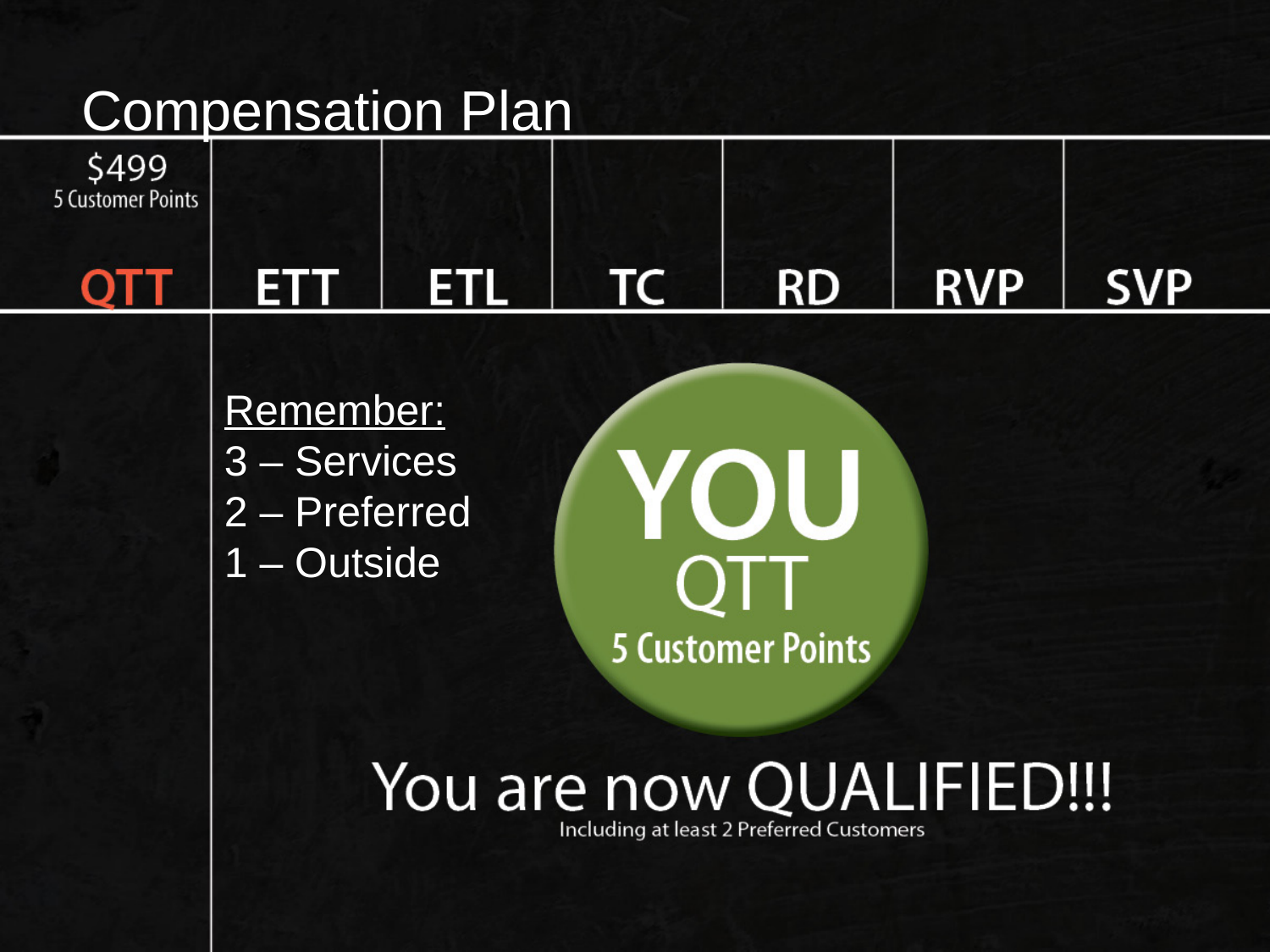

Compensation Plan
Remember:
3 – Services
2 – Preferred
1 – Outside